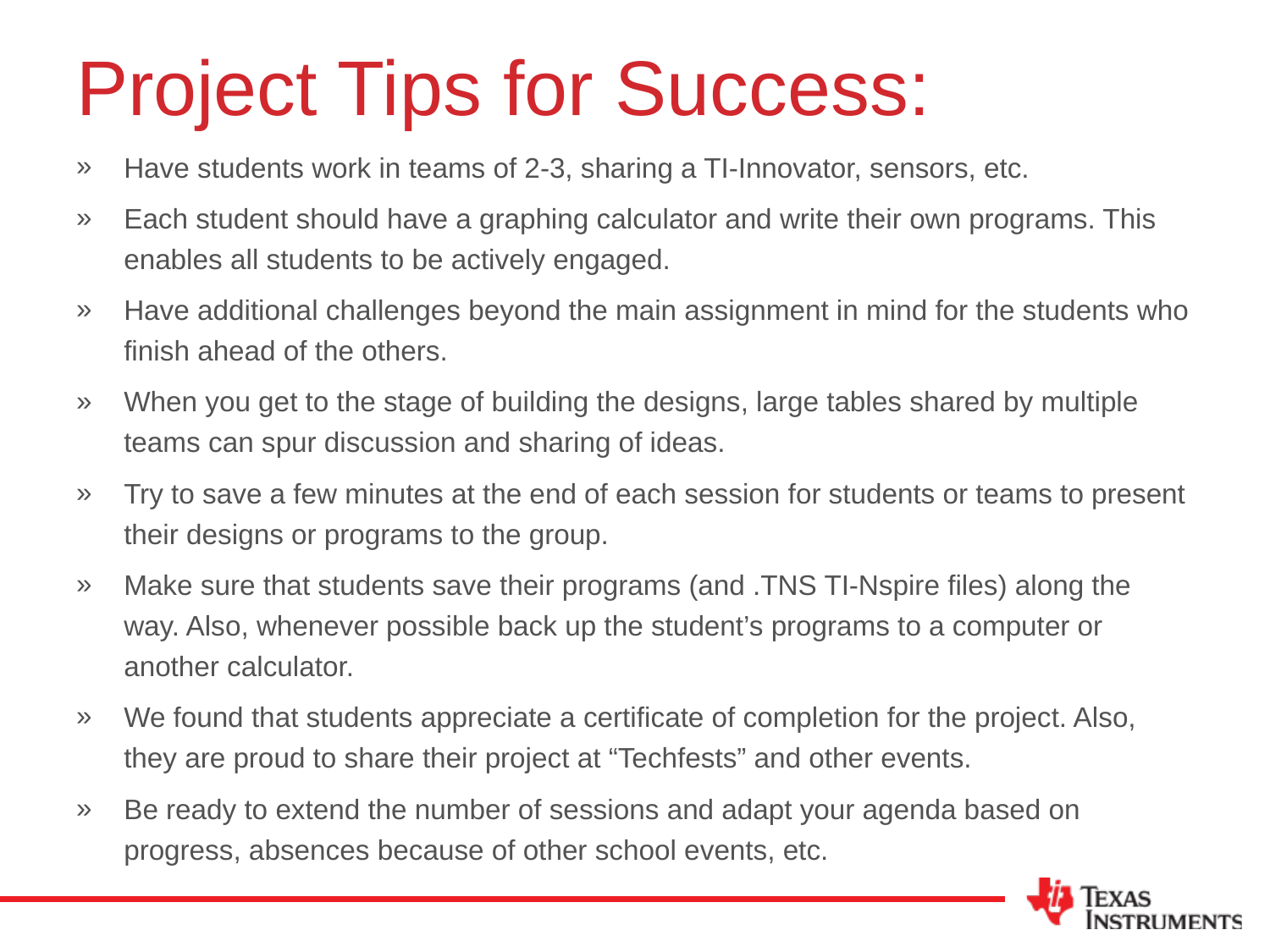

# Project Tips for Success:
Have students work in teams of 2-3, sharing a TI-Innovator, sensors, etc.
Each student should have a graphing calculator and write their own programs. This enables all students to be actively engaged.
Have additional challenges beyond the main assignment in mind for the students who finish ahead of the others.
When you get to the stage of building the designs, large tables shared by multiple teams can spur discussion and sharing of ideas.
Try to save a few minutes at the end of each session for students or teams to present their designs or programs to the group.
Make sure that students save their programs (and .TNS TI-Nspire files) along the way. Also, whenever possible back up the student’s programs to a computer or another calculator.
We found that students appreciate a certificate of completion for the project. Also, they are proud to share their project at “Techfests” and other events.
Be ready to extend the number of sessions and adapt your agenda based on progress, absences because of other school events, etc.